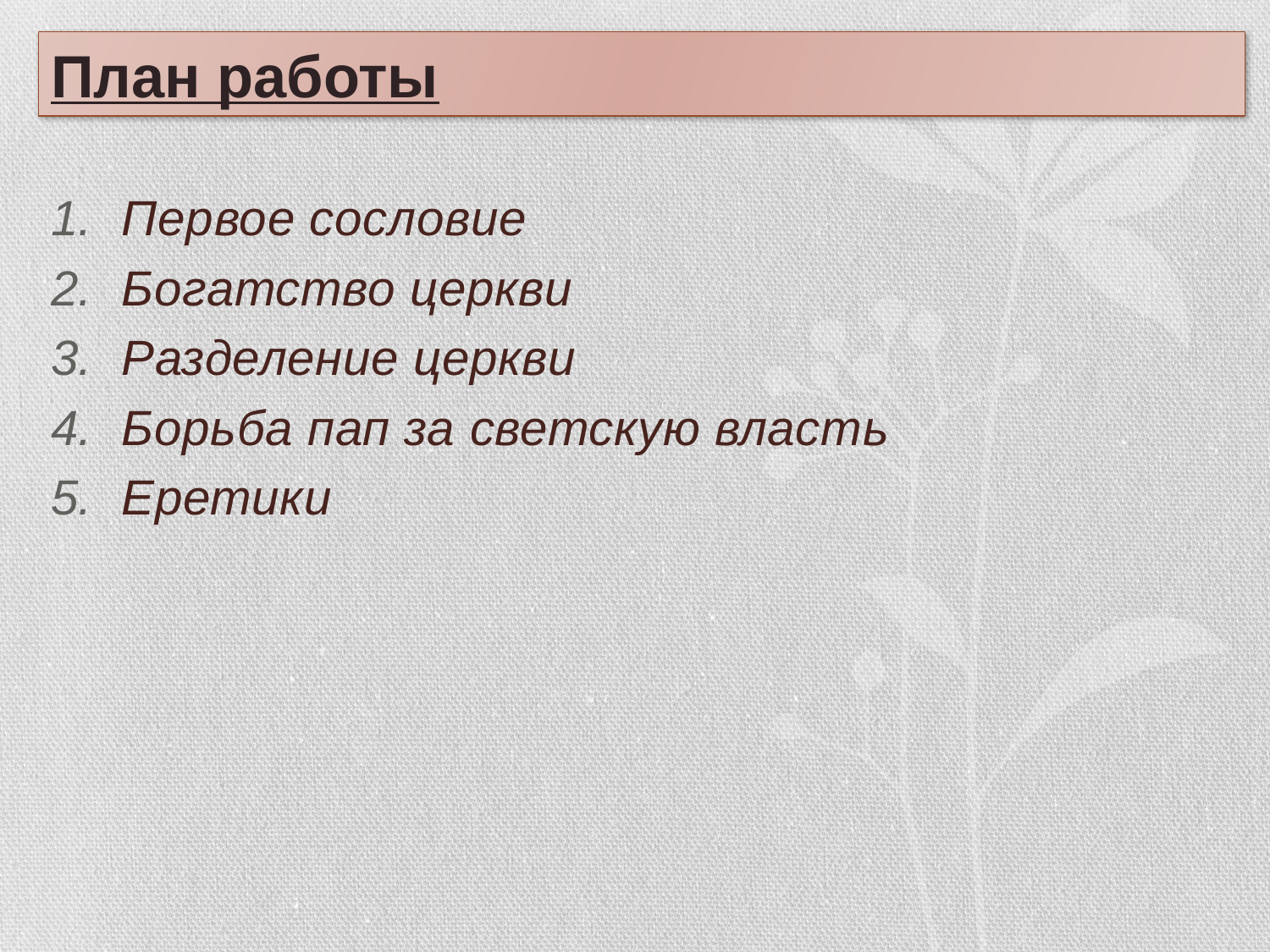

# План работы
Первое сословие
Богатство церкви
Разделение церкви
Борьба пап за светскую власть
Еретики